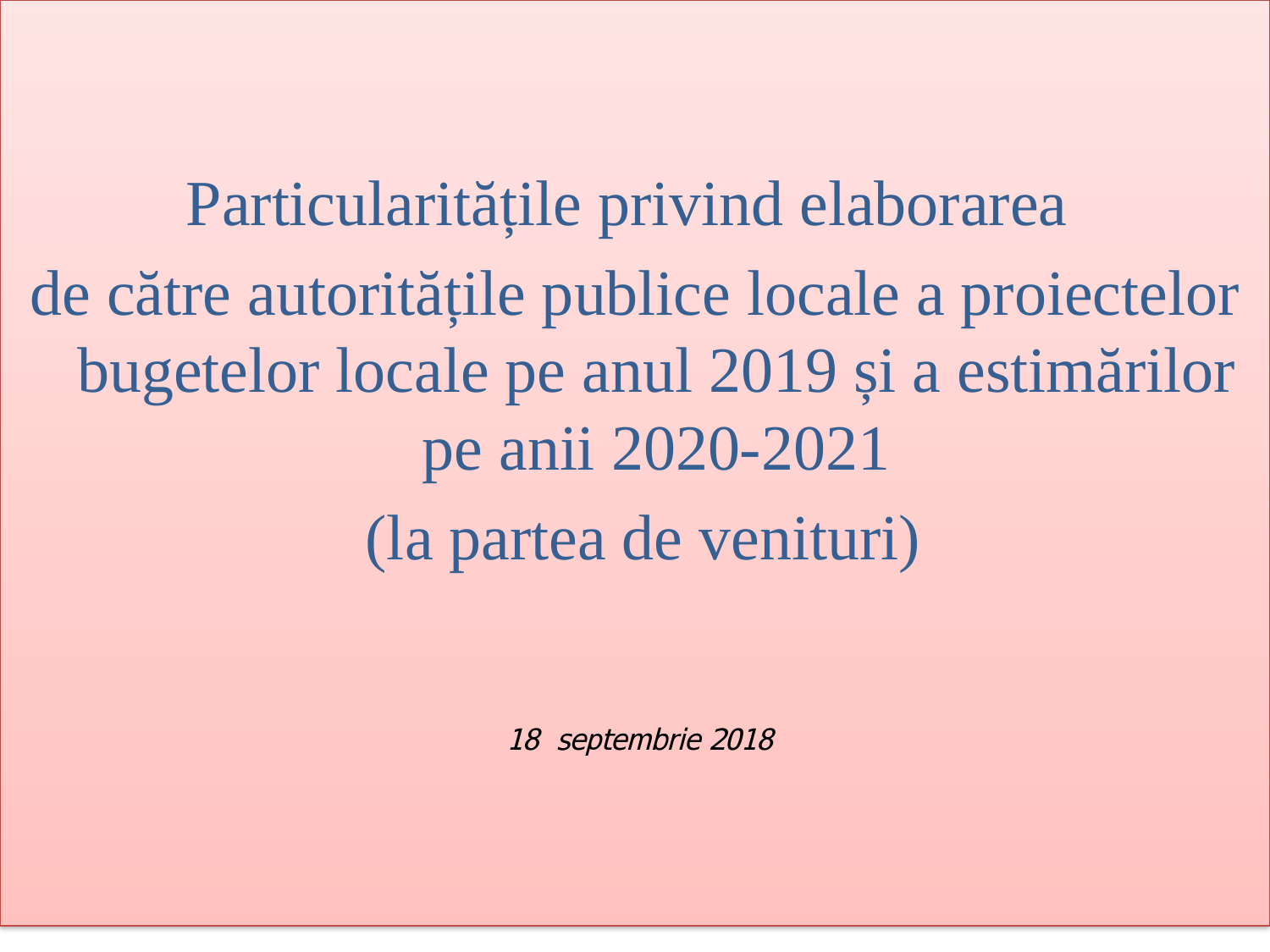

Particularitățile privind elaborarea
de către autoritățile publice locale a proiectelor bugetelor locale pe anul 2019 și a estimărilor pe anii 2020-2021
 (la partea de venituri)

 18  septembrie 2018

1